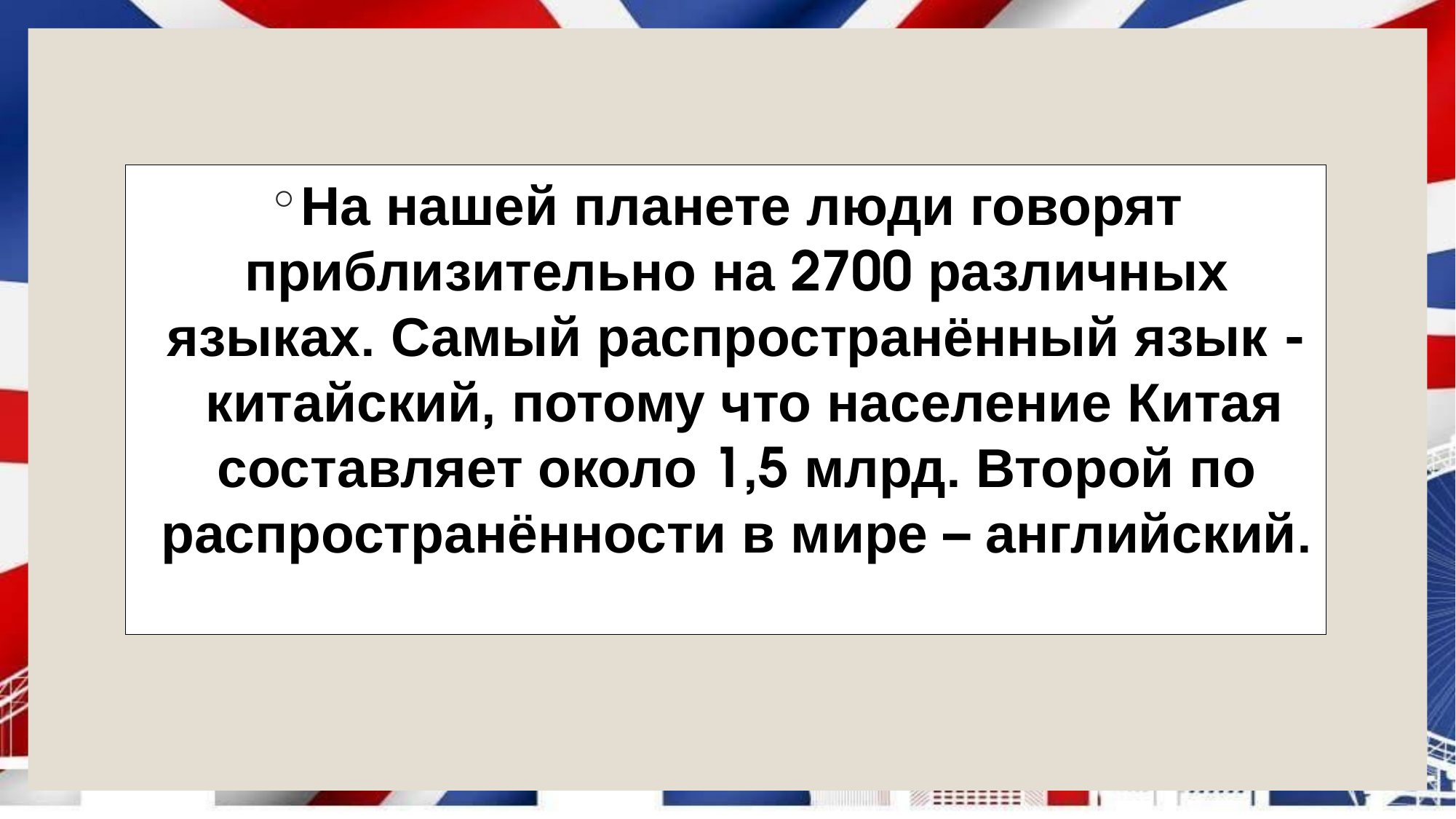

На нашей планете люди говорят приблизительно на 2700 различных языках. Самый распространённый язык -  китайский, потому что население Китая составляет около 1,5 млрд. Второй по распространённости в мире – английский.